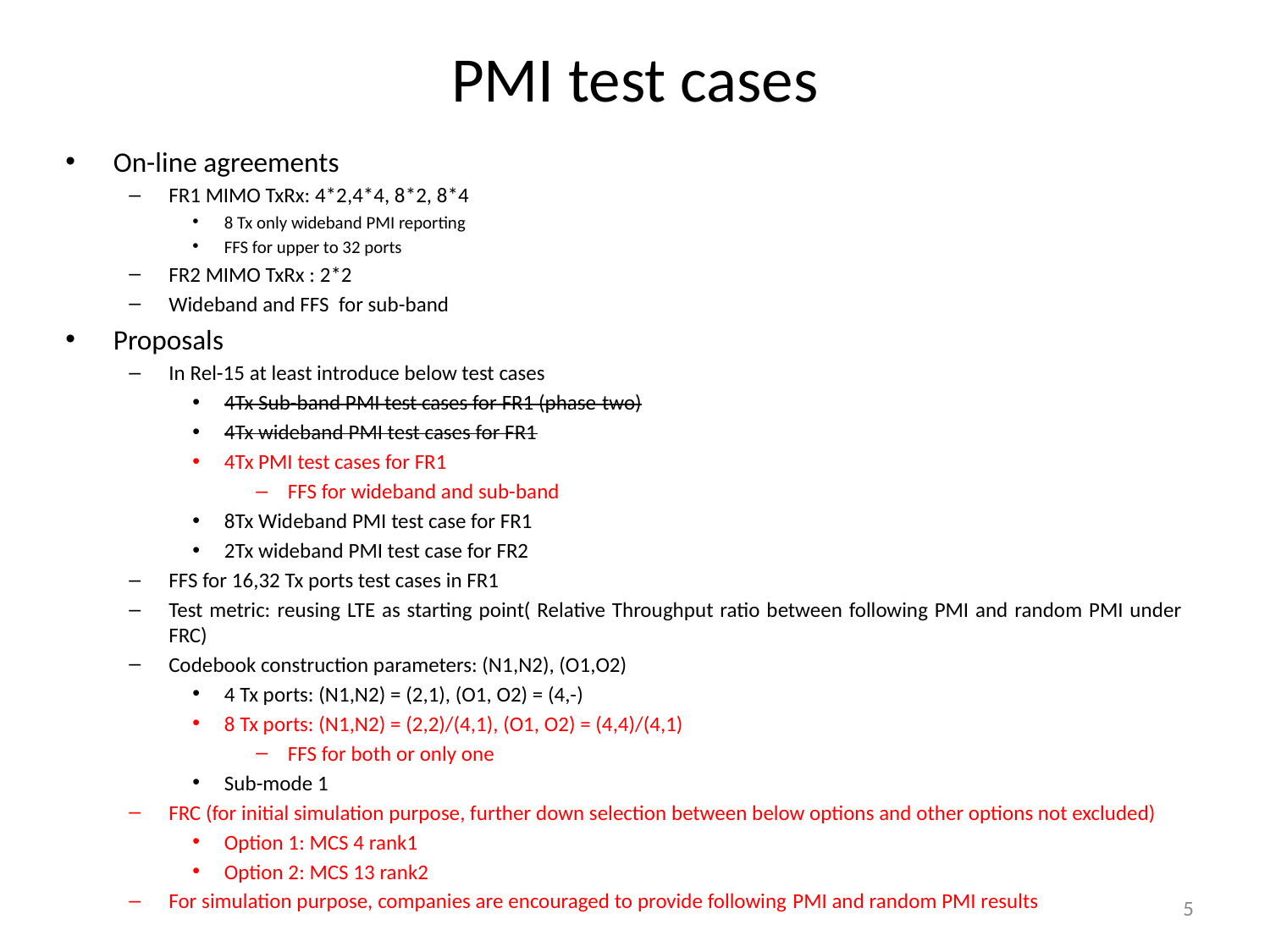

# PMI test cases
On-line agreements
FR1 MIMO TxRx: 4*2,4*4, 8*2, 8*4
8 Tx only wideband PMI reporting
FFS for upper to 32 ports
FR2 MIMO TxRx : 2*2
Wideband and FFS  for sub-band
Proposals
In Rel-15 at least introduce below test cases
4Tx Sub-band PMI test cases for FR1 (phase two)
4Tx wideband PMI test cases for FR1
4Tx PMI test cases for FR1
FFS for wideband and sub-band
8Tx Wideband PMI test case for FR1
2Tx wideband PMI test case for FR2
FFS for 16,32 Tx ports test cases in FR1
Test metric: reusing LTE as starting point( Relative Throughput ratio between following PMI and random PMI under FRC)
Codebook construction parameters: (N1,N2), (O1,O2)
4 Tx ports: (N1,N2) = (2,1), (O1, O2) = (4,-)
8 Tx ports: (N1,N2) = (2,2)/(4,1), (O1, O2) = (4,4)/(4,1)
FFS for both or only one
Sub-mode 1
FRC (for initial simulation purpose, further down selection between below options and other options not excluded)
Option 1: MCS 4 rank1
Option 2: MCS 13 rank2
For simulation purpose, companies are encouraged to provide following PMI and random PMI results

5